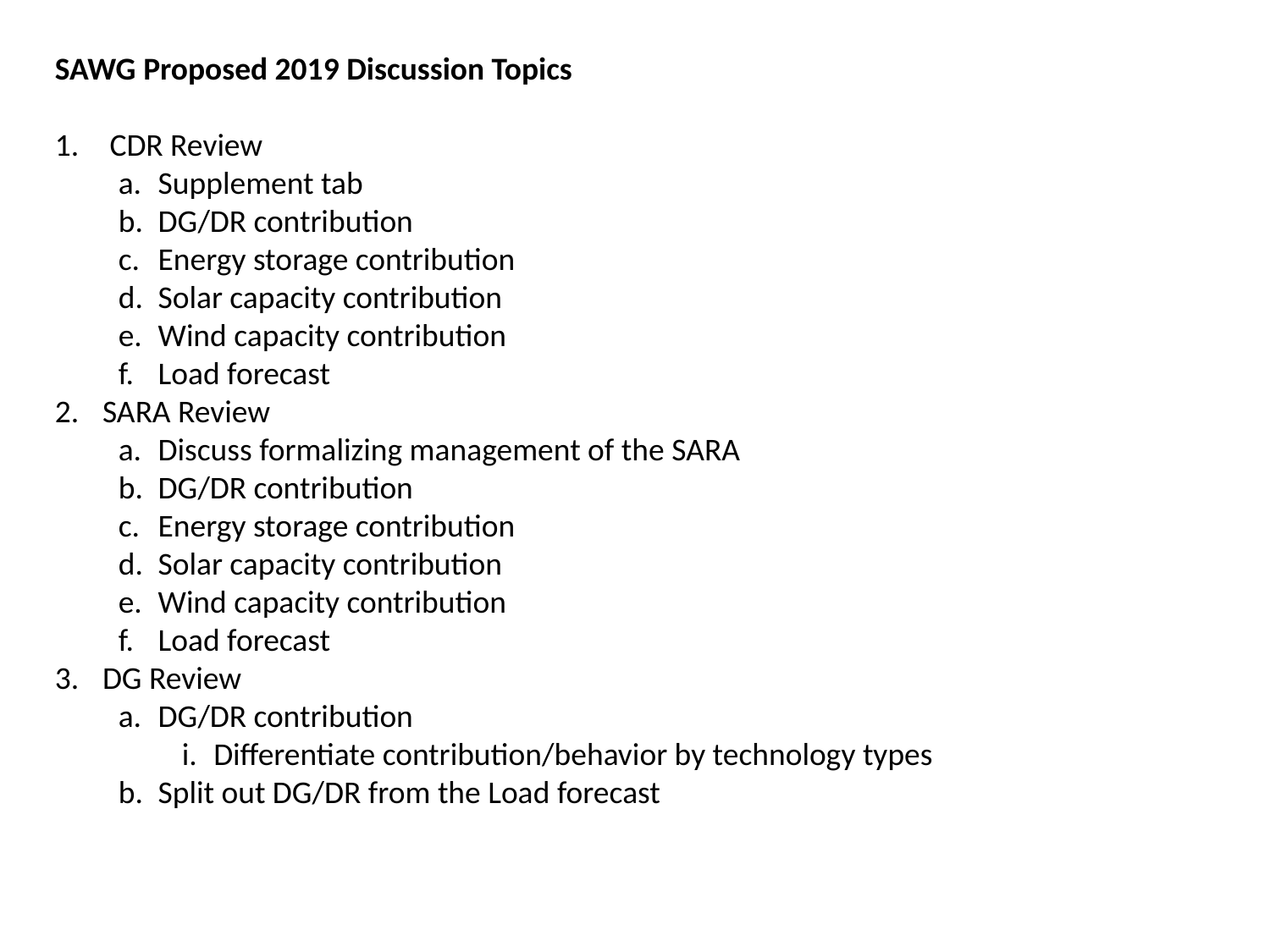

SAWG Proposed 2019 Discussion Topics

 CDR Review
Supplement tab
DG/DR contribution
Energy storage contribution
Solar capacity contribution
Wind capacity contribution
Load forecast
SARA Review
Discuss formalizing management of the SARA
DG/DR contribution
Energy storage contribution
Solar capacity contribution
Wind capacity contribution
Load forecast
DG Review
DG/DR contribution
Differentiate contribution/behavior by technology types
Split out DG/DR from the Load forecast